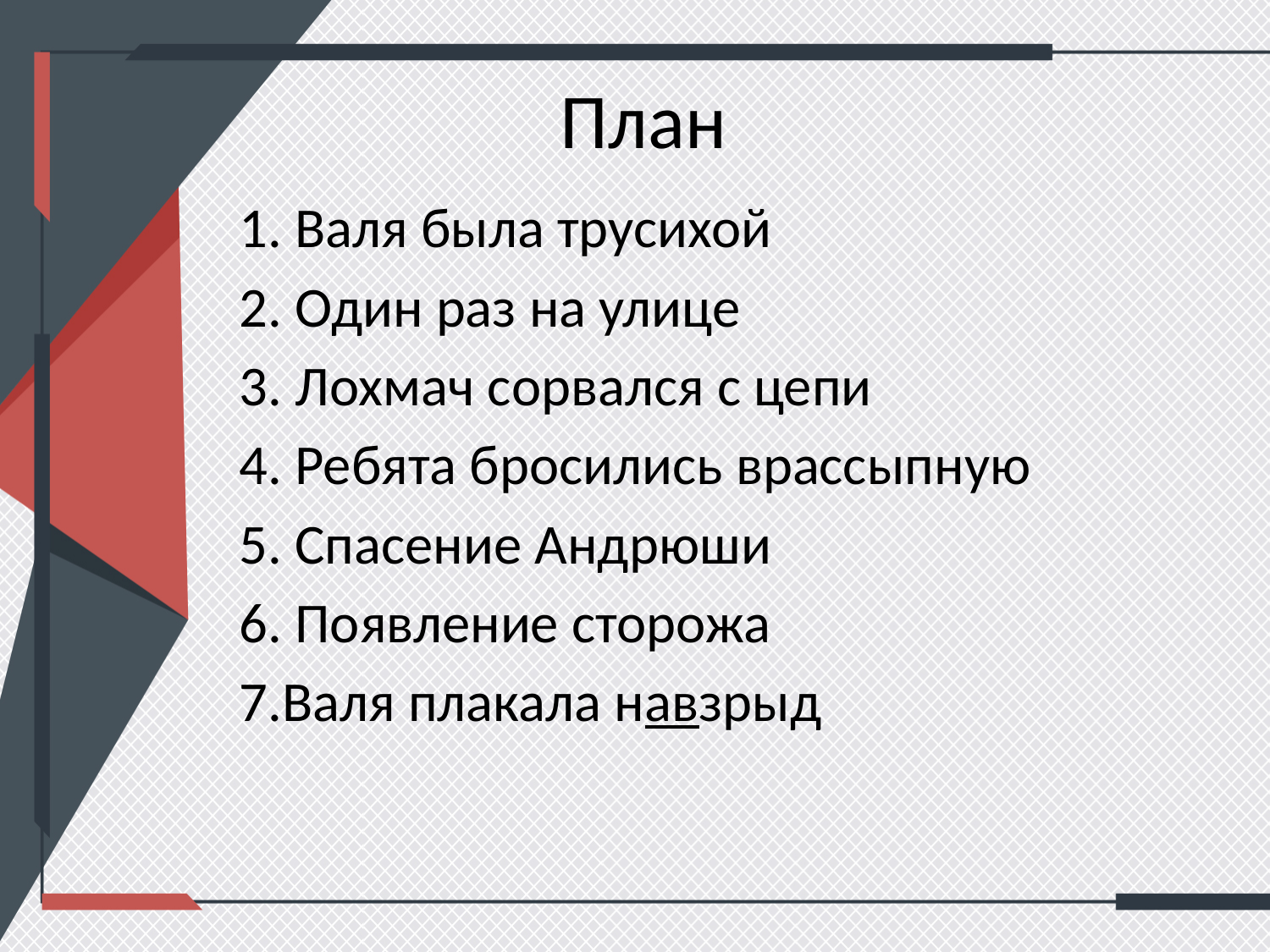

# План
1. Валя была трусихой
2. Один раз на улице
3. Лохмач сорвался с цепи
4. Ребята бросились врассыпную
5. Спасение Андрюши
6. Появление сторожа
7.Валя плакала навзрыд